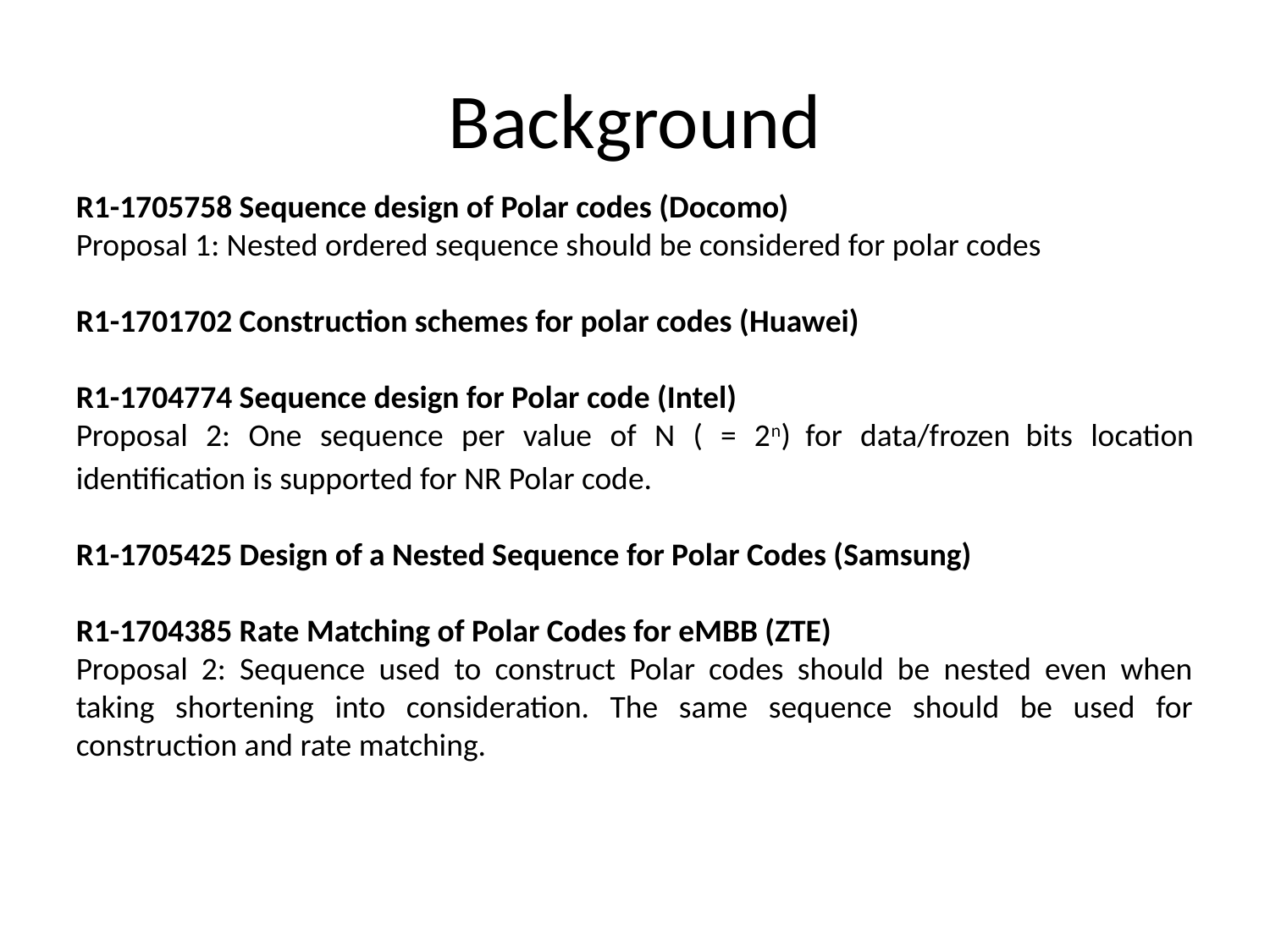

# Background
R1-1705758 Sequence design of Polar codes (Docomo)
Proposal 1: Nested ordered sequence should be considered for polar codes

R1-1701702 Construction schemes for polar codes (Huawei)

R1-1704774 Sequence design for Polar code (Intel)
Proposal 2: One sequence per value of N ( = 2n) for data/frozen bits location identification is supported for NR Polar code.

R1-1705425 Design of a Nested Sequence for Polar Codes (Samsung)

R1-1704385 Rate Matching of Polar Codes for eMBB (ZTE)
Proposal 2: Sequence used to construct Polar codes should be nested even when taking shortening into consideration. The same sequence should be used for construction and rate matching.